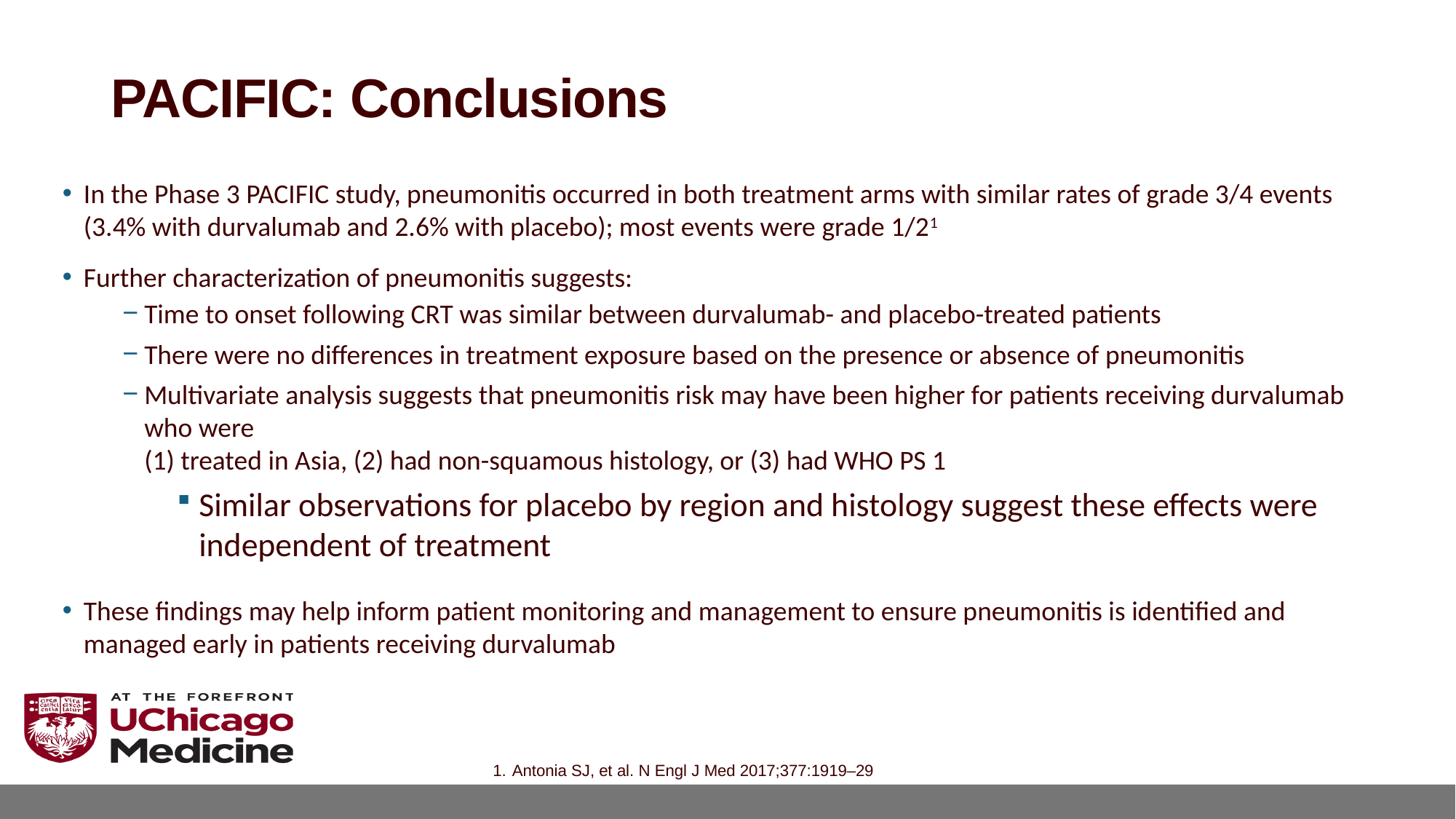

# PACIFIC: Conclusions
In the Phase 3 PACIFIC study, pneumonitis occurred in both treatment arms with similar rates of grade 3/4 events
(3.4% with durvalumab and 2.6% with placebo); most events were grade 1/21
Further characterization of pneumonitis suggests:
Time to onset following CRT was similar between durvalumab- and placebo-treated patients
There were no differences in treatment exposure based on the presence or absence of pneumonitis
Multivariate analysis suggests that pneumonitis risk may have been higher for patients receiving durvalumab who were
(1) treated in Asia, (2) had non-squamous histology, or (3) had WHO PS 1
Similar observations for placebo by region and histology suggest these effects were independent of treatment
These findings may help inform patient monitoring and management to ensure pneumonitis is identified and managed early in patients receiving durvalumab
Antonia SJ, et al. N Engl J Med 2017;377:1919–29